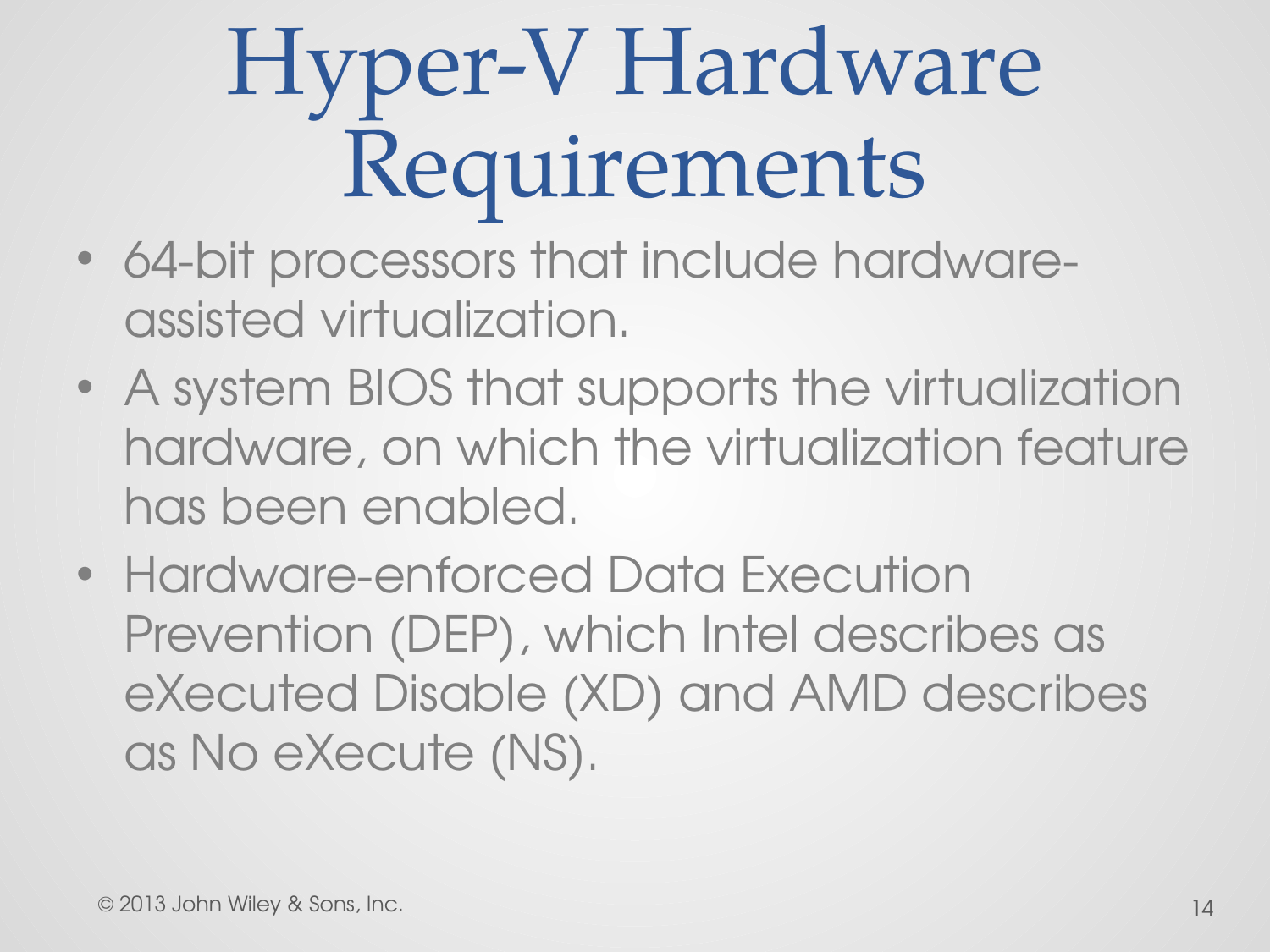

# Hyper-V Hardware Requirements
64-bit processors that include hardware-assisted virtualization.
A system BIOS that supports the virtualization hardware, on which the virtualization feature has been enabled.
Hardware-enforced Data Execution Prevention (DEP), which Intel describes as eXecuted Disable (XD) and AMD describes as No eXecute (NS).

© 2013 John Wiley & Sons, Inc.
14